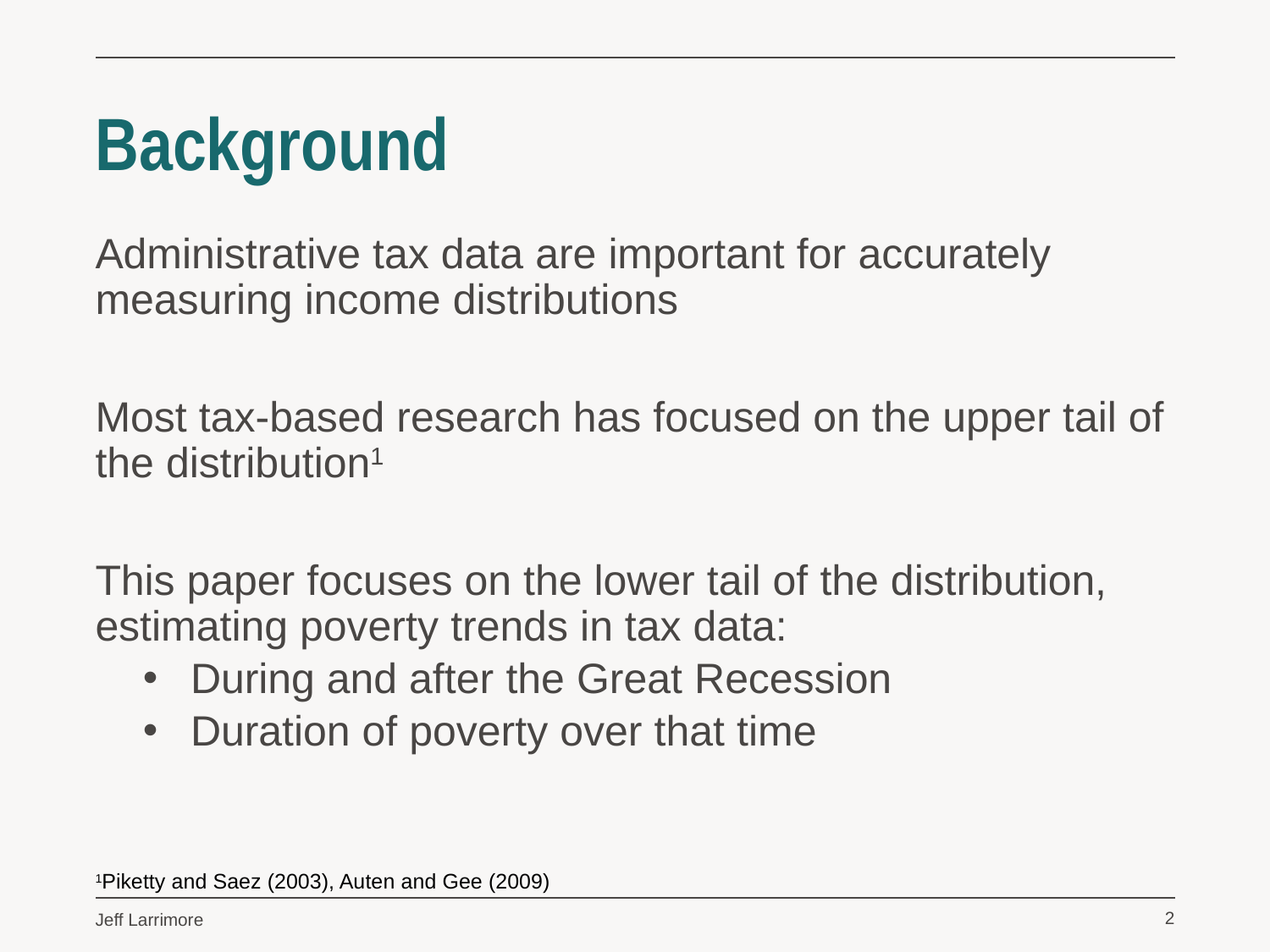

# Background
Administrative tax data are important for accurately measuring income distributions

Most tax-based research has focused on the upper tail of the distribution1

This paper focuses on the lower tail of the distribution, estimating poverty trends in tax data:
During and after the Great Recession
Duration of poverty over that time

1Piketty and Saez (2003), Auten and Gee (2009)